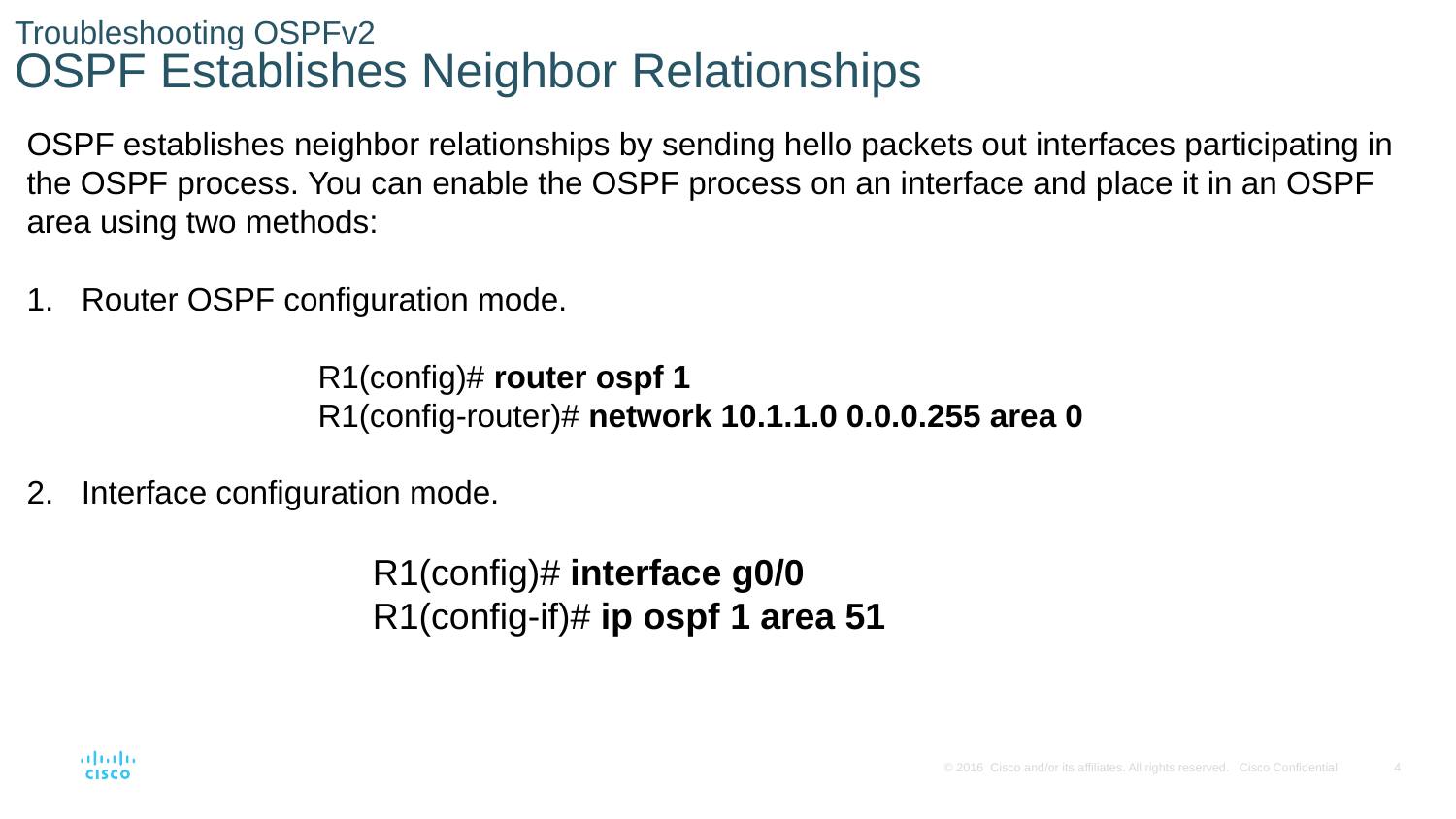

# Troubleshooting OSPFv2 OSPF Establishes Neighbor Relationships
OSPF establishes neighbor relationships by sending hello packets out interfaces participating in the OSPF process. You can enable the OSPF process on an interface and place it in an OSPF area using two methods:

Router OSPF configuration mode.
		R1(config)# router ospf 1
		R1(config-router)# network 10.1.1.0 0.0.0.255 area 0
Interface configuration mode.
		R1(config)# interface g0/0
		R1(config-if)# ip ospf 1 area 51